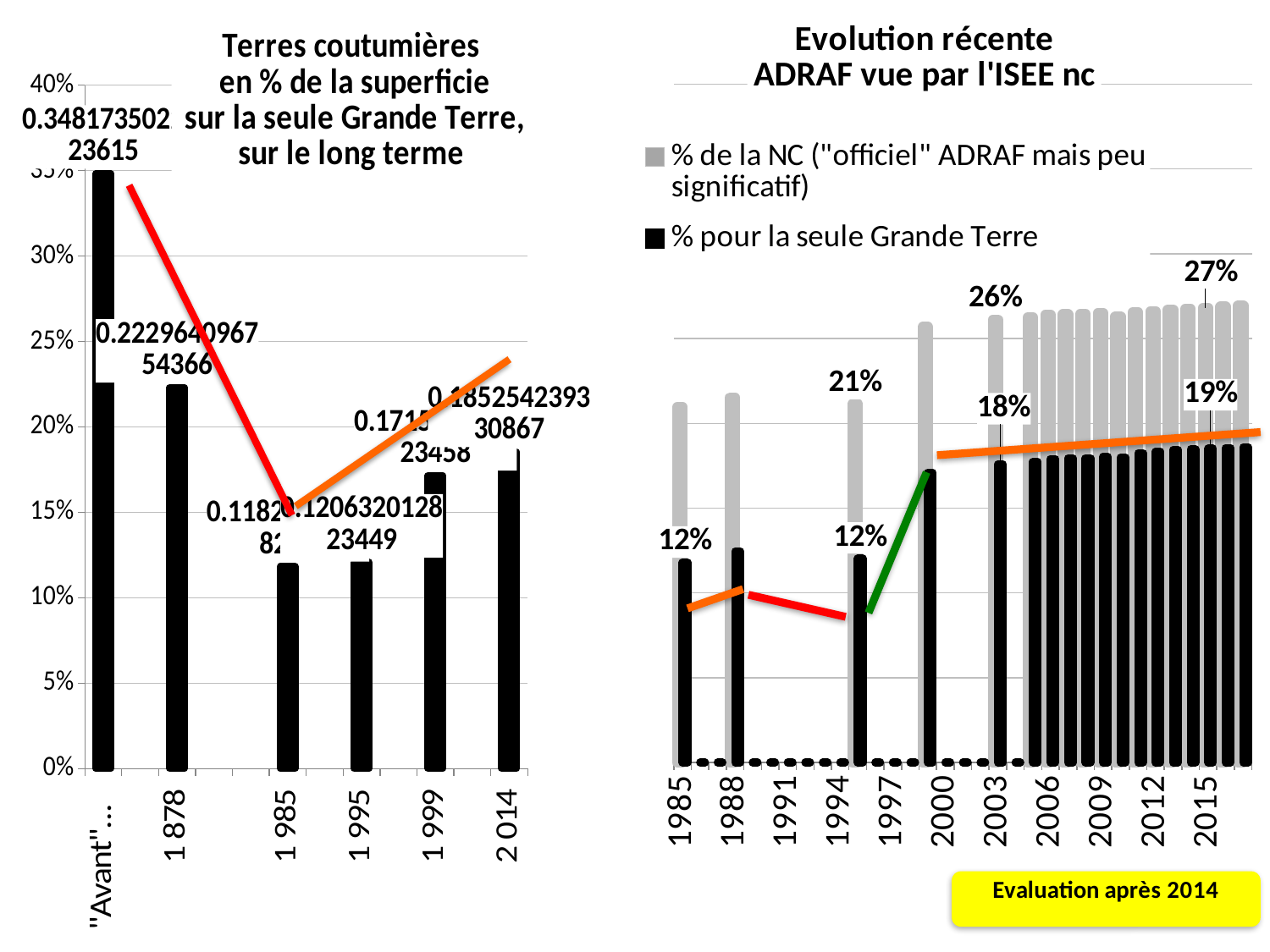

### Chart: Evolution récente
ADRAF vue par l'ISEE nc

| Category | % de la NC ("officiel" ADRAF mais peu significatif) | % pour la seule Grande Terre |
|---|---|---|
| 1985.0 | 0.209630167958656 | 0.117893674354052 |
| 1986.0 | None | 0.0 |
| 1987.0 | None | 0.0 |
| 1988.0 | 0.215228789836348 | 0.124634180778231 |
| 1989.0 | None | 0.0 |
| 1990.0 | None | 0.0 |
| 1991.0 | None | 0.0 |
| 1992.0 | None | 0.0 |
| 1993.0 | None | 0.0 |
| 1994.0 | None | 0.0 |
| 1995.0 | 0.211321059431525 | 0.120272888672597 |
| 1996.0 | None | 0.0 |
| 1997.0 | None | 0.0 |
| 1998.0 | None | 0.0 |
| 1999.0 | 0.256766795865633 | 0.170993412099747 |
| 2000.0 | None | 0.0 |
| 2001.0 | None | 0.0 |
| 2002.0 | None | 0.0 |
| 2003.0 | 0.261112187769164 | 0.175843164114719 |
| 2004.0 | None | 0.0 |
| 2005.0 | 0.26240531379199 | 0.177286380439974 |
| 2006.0 | 0.263999784668389 | 0.179065918055293 |
| 2007.0 | 0.264269487510767 | 0.17936692471529 |
| 2008.0 | 0.264398166074505 | 0.179510538717808 |
| 2009.0 | 0.265036283645564 | 0.180222721196336 |
| 2010.0 | 0.263034022394488 | 0.179772472610497 |
| 2011.0 | 0.265520934584947 | 0.182548035246617 |
| 2012.0 | 0.266159307207324 | 0.18326050237971 |
| 2013.0 | 0.267063188559606 | 0.184269295258889 |
| 2014.0 | 0.26745101205857 | 0.184702132581117 |
| 2015.0 | 0.268094025025484 | 0.185146198450796 |
| 2016.0 | 0.268738583941588 | 0.185591331955666 |
| 2017.0 | 0.269384692523696 | 0.186037535662564 |

### Chart: Terres coutumières
en % de la superficie
 sur la seule Grande Terre,
sur le long terme

| Category | % sur la seule Grande Terre |
|---|---|
| "Avant"...  | 0.348173502223615 |
|  | None |
| 1 878 | 0.222964096754366 |
|  | None |
|  | None |
| 1 985 | 0.11824569438251 |
|  | None |
| 1 995 | 0.120632012823449 |
|  | None |
| 1 999 | 0.171503983223458 |
|  | None |
| 2 014 | 0.185254239330867 |